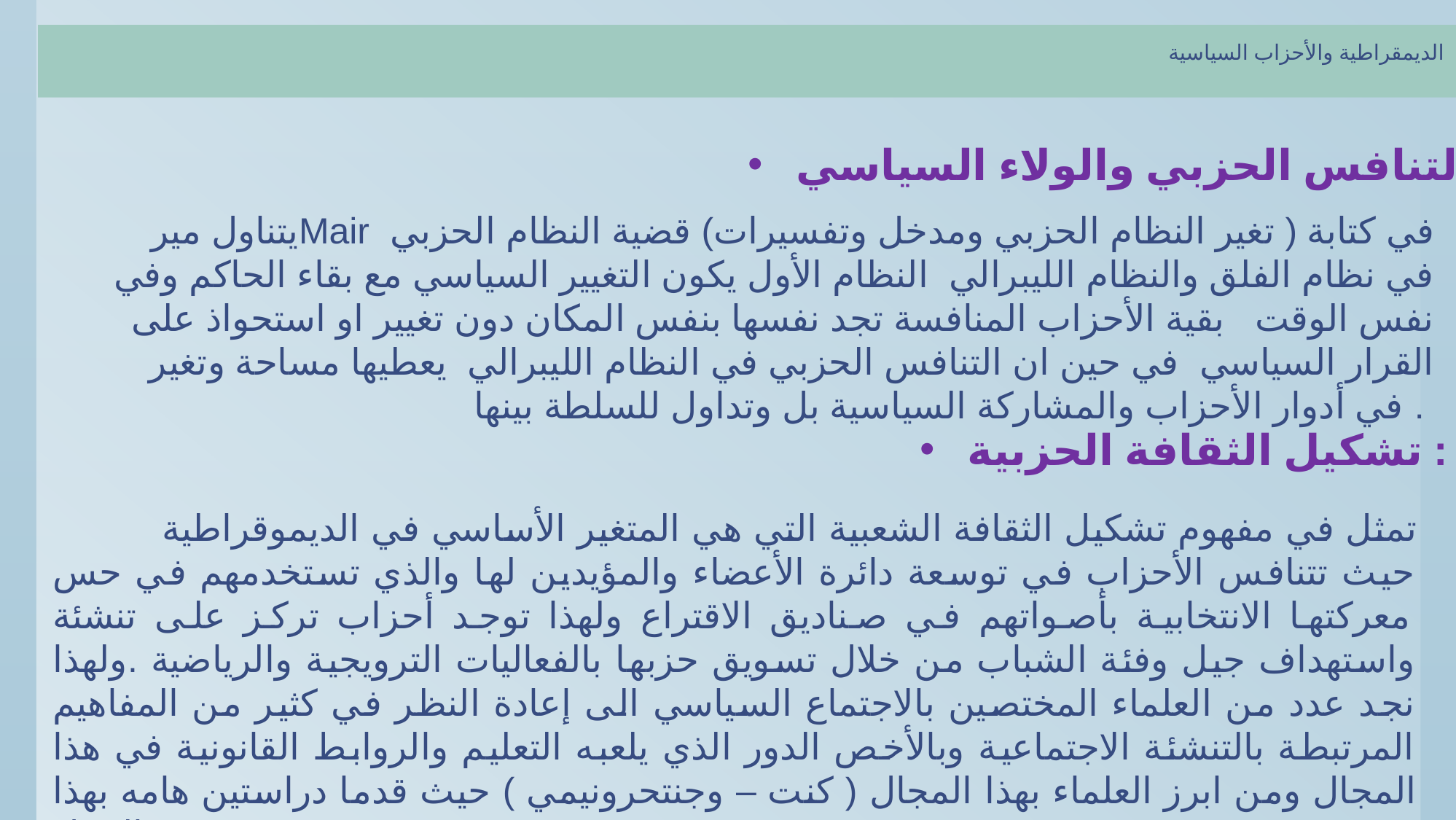

الديمقراطية والأحزاب السياسية
التنافس الحزبي والولاء السياسي
يتناول ميرMair  في كتابة ( تغير النظام الحزبي ومدخل وتفسيرات) قضية النظام الحزبي في نظام الفلق والنظام الليبرالي  النظام الأول يكون التغيير السياسي مع بقاء الحاكم وفي نفس الوقت   بقية الأحزاب المنافسة تجد نفسها بنفس المكان دون تغيير او استحواذ على القرار السياسي  في حين ان التنافس الحزبي في النظام الليبرالي  يعطيها مساحة وتغير في أدوار الأحزاب والمشاركة السياسية بل وتداول للسلطة بينها .
تشكيل الثقافة الحزبية :

	تمثل في مفهوم تشكيل الثقافة الشعبية التي هي المتغير الأساسي في الديموقراطية حيث تتنافس الأحزاب في توسعة دائرة الأعضاء والمؤيدين لها والذي تستخدمهم في حس معركتها الانتخابية بأصواتهم في صناديق الاقتراع ولهذا توجد أحزاب تركز على تنشئة واستهداف جيل وفئة الشباب من خلال تسويق حزبها بالفعاليات الترويجية والرياضية .ولهذا نجد عدد من العلماء المختصين بالاجتماع السياسي الى إعادة النظر في كثير من المفاهيم المرتبطة بالتنشئة الاجتماعية وبالأخص الدور الذي يلعبه التعليم والروابط القانونية في هذا المجال ومن ابرز العلماء بهذا المجال ( كنت – وجنتحرونيمي ) حيث قدما دراستين هامه بهذا الحقل